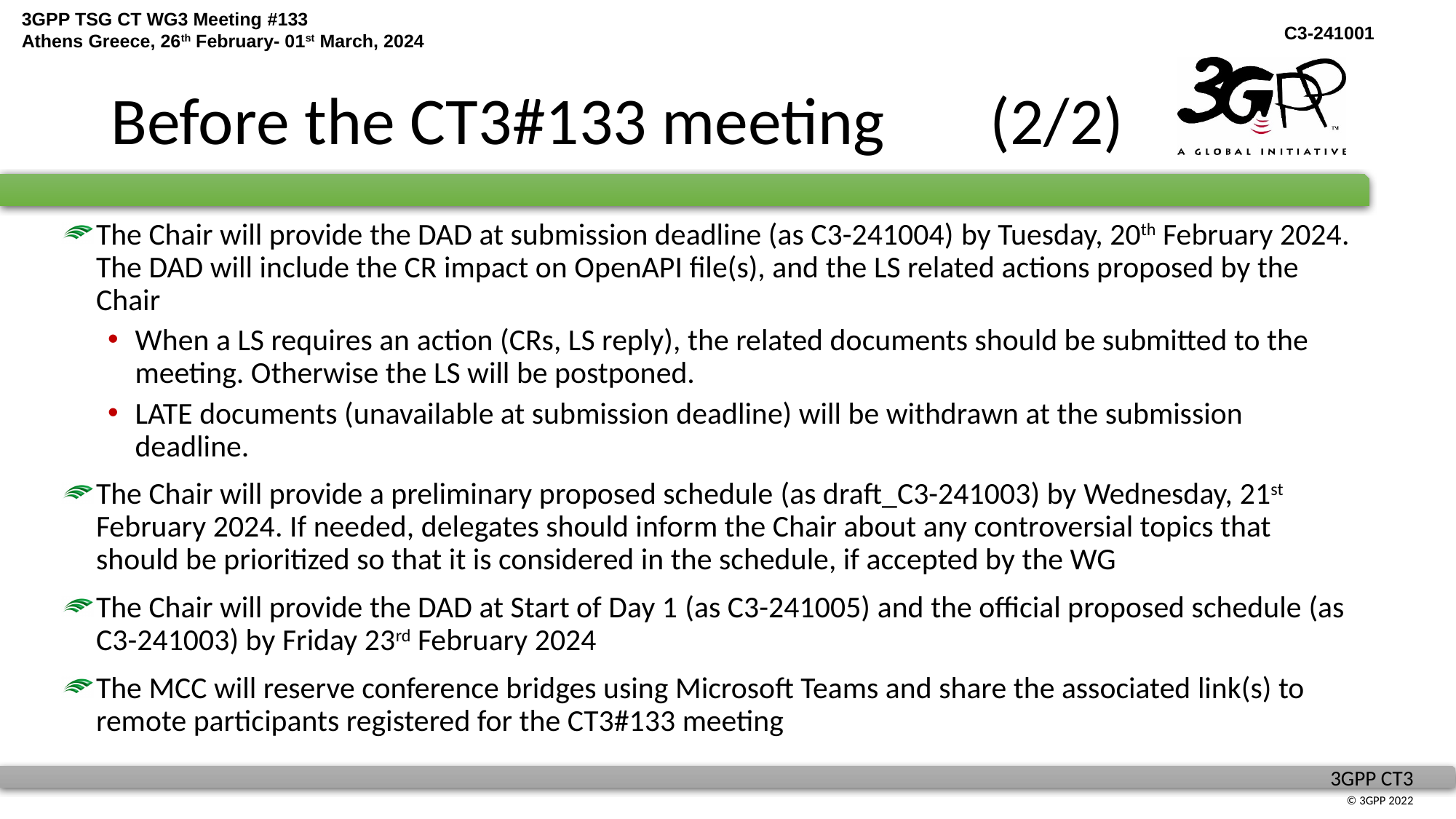

# Before the CT3#133 meeting       (2/2)
The Chair will provide the DAD at submission deadline (as C3-241004) by Tuesday, 20th February 2024. The DAD will include the CR impact on OpenAPI file(s), and the LS related actions proposed by the Chair
When a LS requires an action (CRs, LS reply), the related documents should be submitted to the meeting. Otherwise the LS will be postponed.
LATE documents (unavailable at submission deadline) will be withdrawn at the submission deadline.
The Chair will provide a preliminary proposed schedule (as draft_C3-241003) by Wednesday, 21st February 2024. If needed, delegates should inform the Chair about any controversial topics that should be prioritized so that it is considered in the schedule, if accepted by the WG
The Chair will provide the DAD at Start of Day 1 (as C3-241005) and the official proposed schedule (as C3-241003) by Friday 23rd February 2024
The MCC will reserve conference bridges using Microsoft Teams and share the associated link(s) to remote participants registered for the CT3#133 meeting